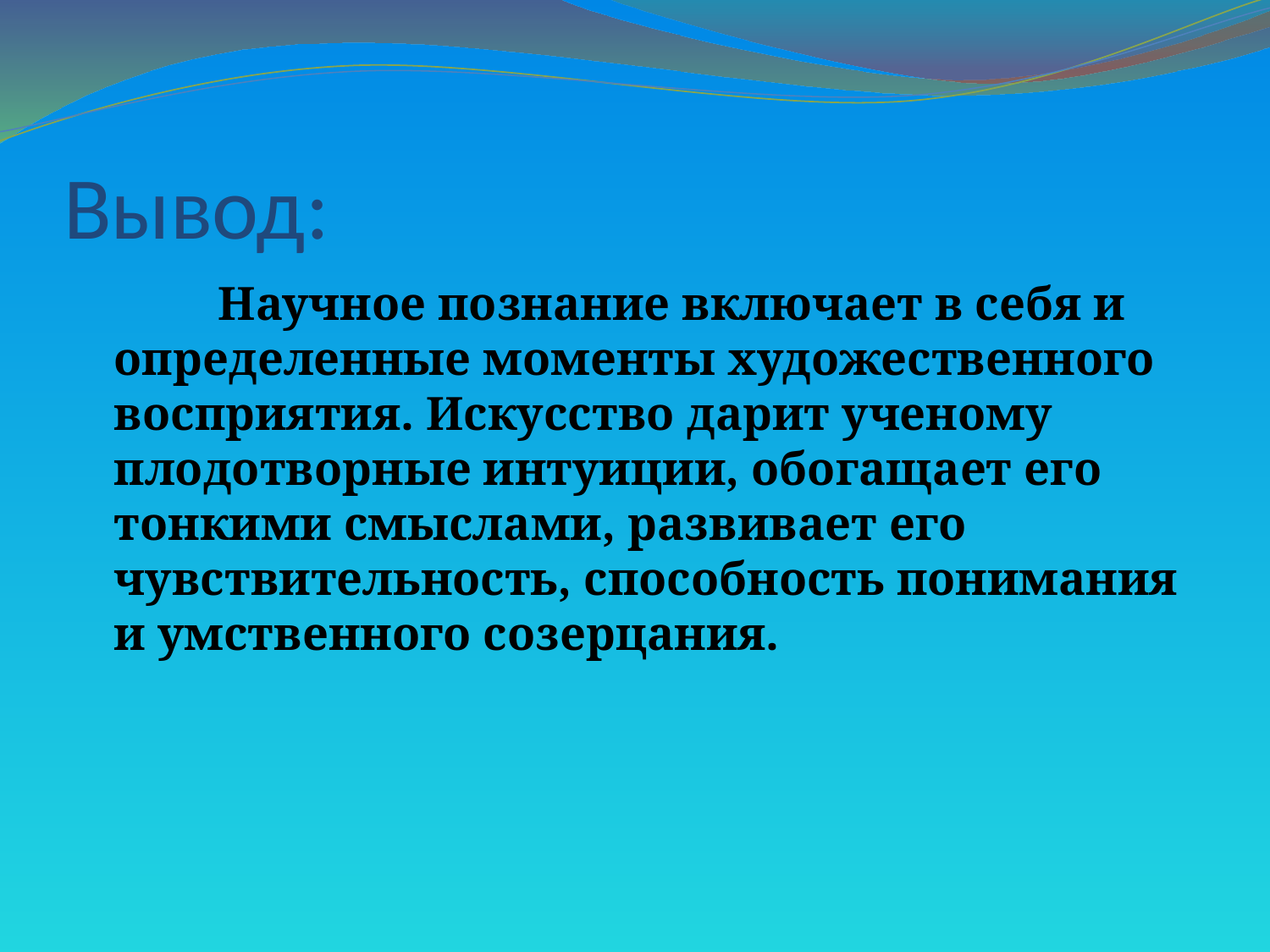

# Вывод:
            Научное познание включает в себя и определенные моменты художественного восприятия. Искусство дарит ученому плодотворные интуиции, обогащает его тонкими смыслами, развивает его чувствительность, способность понимания и умственного созерцания.